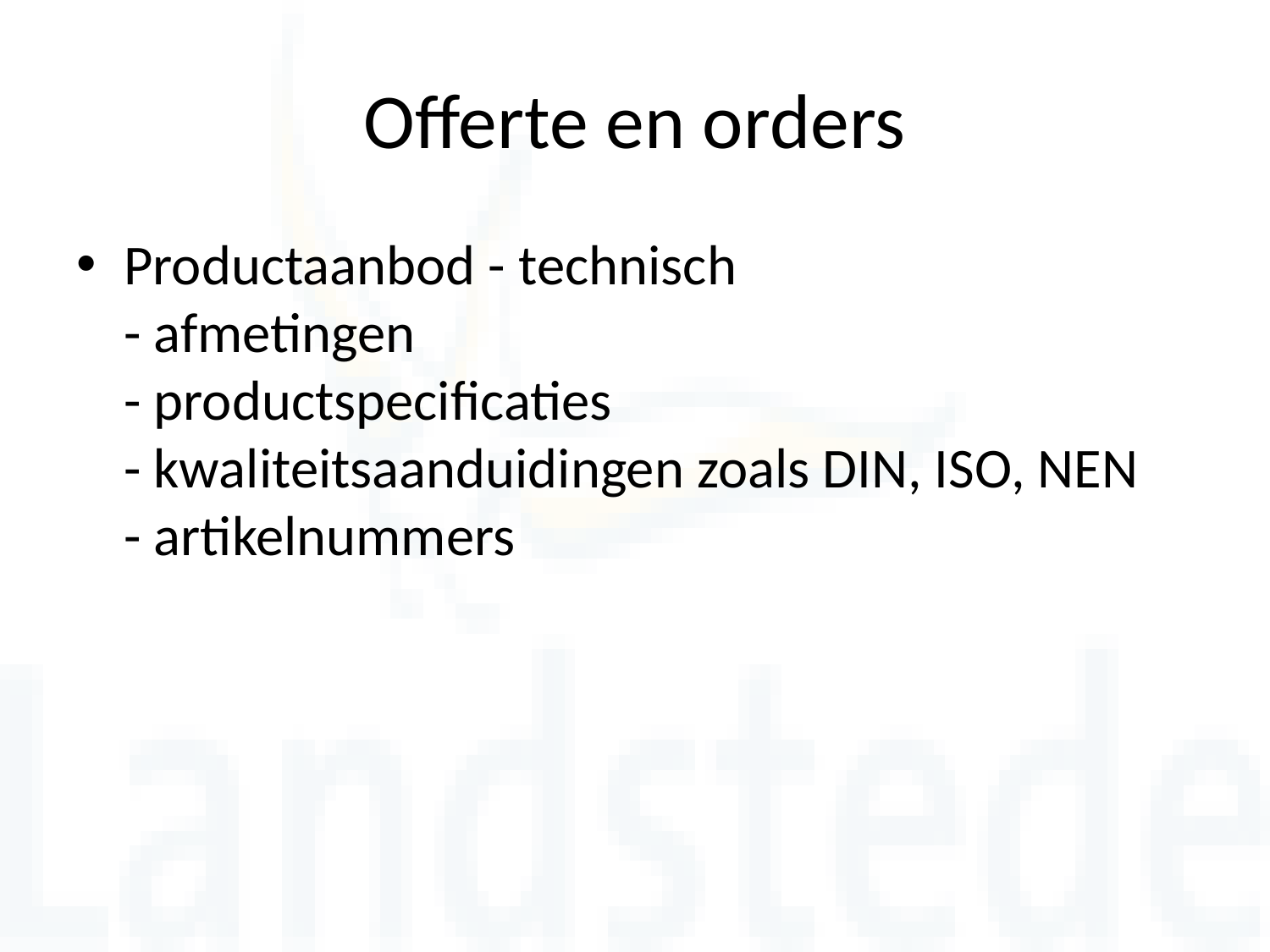

# Offerte en orders
Productaanbod - technisch
- afmetingen
- productspecificaties
- kwaliteitsaanduidingen zoals DIN, ISO, NEN
- artikelnummers